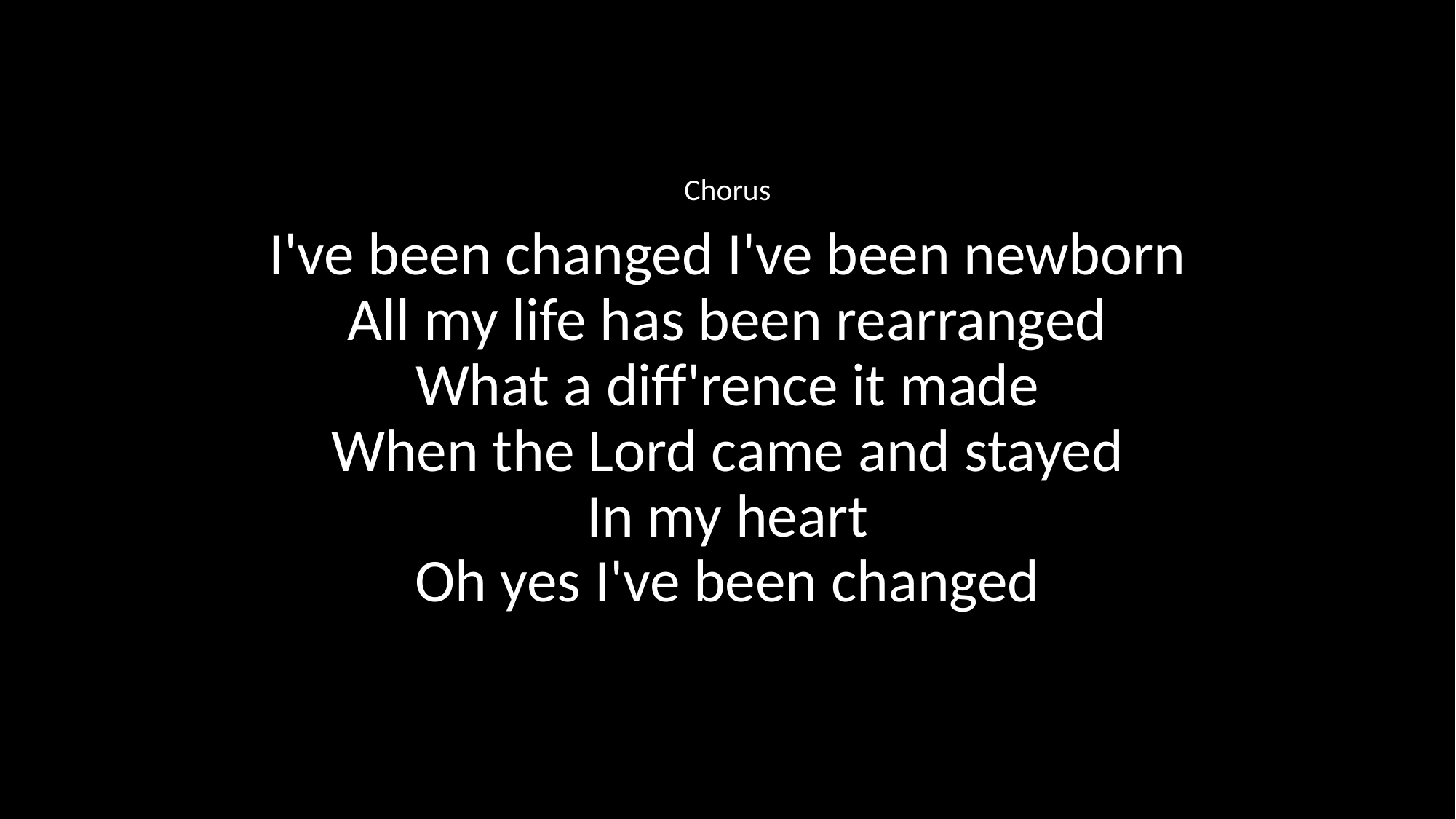

Chorus
I've been changed I've been newborn
All my life has been rearranged
What a diff'rence it made
When the Lord came and stayed
In my heart
Oh yes I've been changed